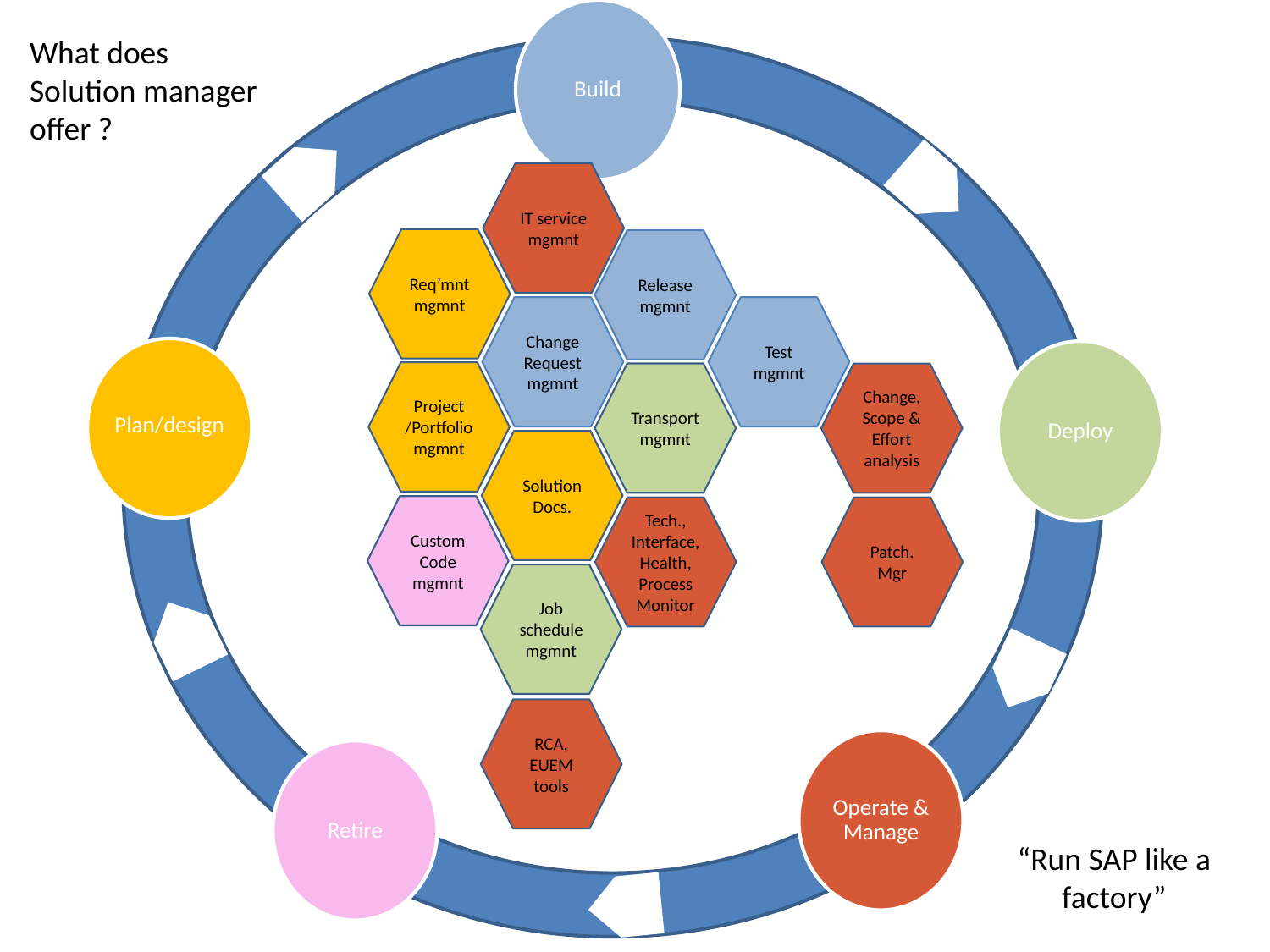

Build
Release mgmnt
Change Request mgmnt
Test mgmnt
What does Solution manager offer ?

#

IT service mgmnt
Change, Scope & Effort analysis
Tech., Interface,Health, Process Monitor
RCA, EUEM tools

Operate & Manage
Patch. Mgr
Req’mnt mgmnt

Plan/design
Project /Portfolio mgmnt
Solution Docs.

Deploy
Transport mgmnt
Job schedule mgmnt
Custom Code mgmnt

Retire

“Run SAP like a factory”